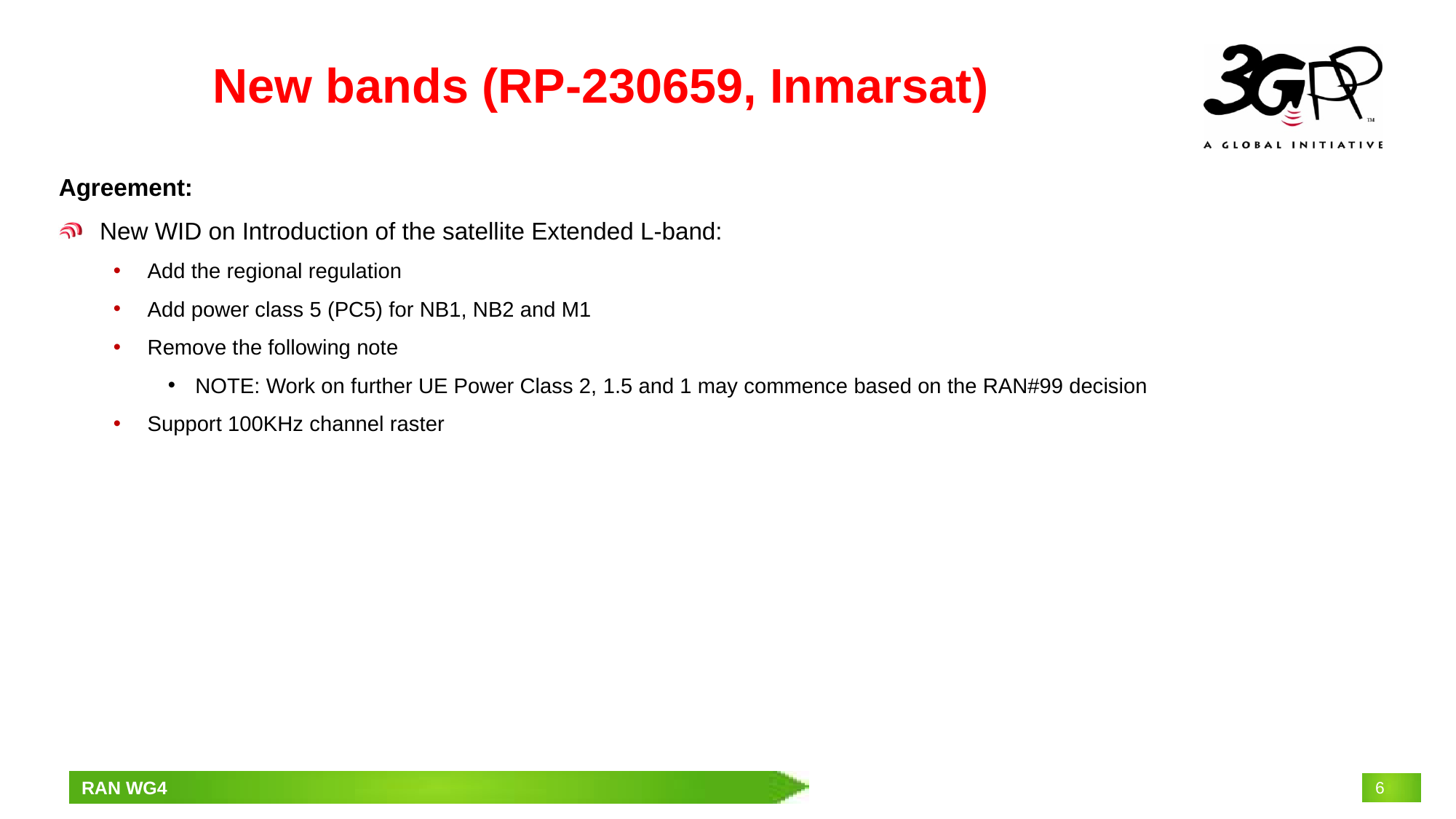

# New bands (RP-230659, Inmarsat)
Agreement:
New WID on Introduction of the satellite Extended L-band:
Add the regional regulation
Add power class 5 (PC5) for NB1, NB2 and M1
Remove the following note
NOTE: Work on further UE Power Class 2, 1.5 and 1 may commence based on the RAN#99 decision
Support 100KHz channel raster